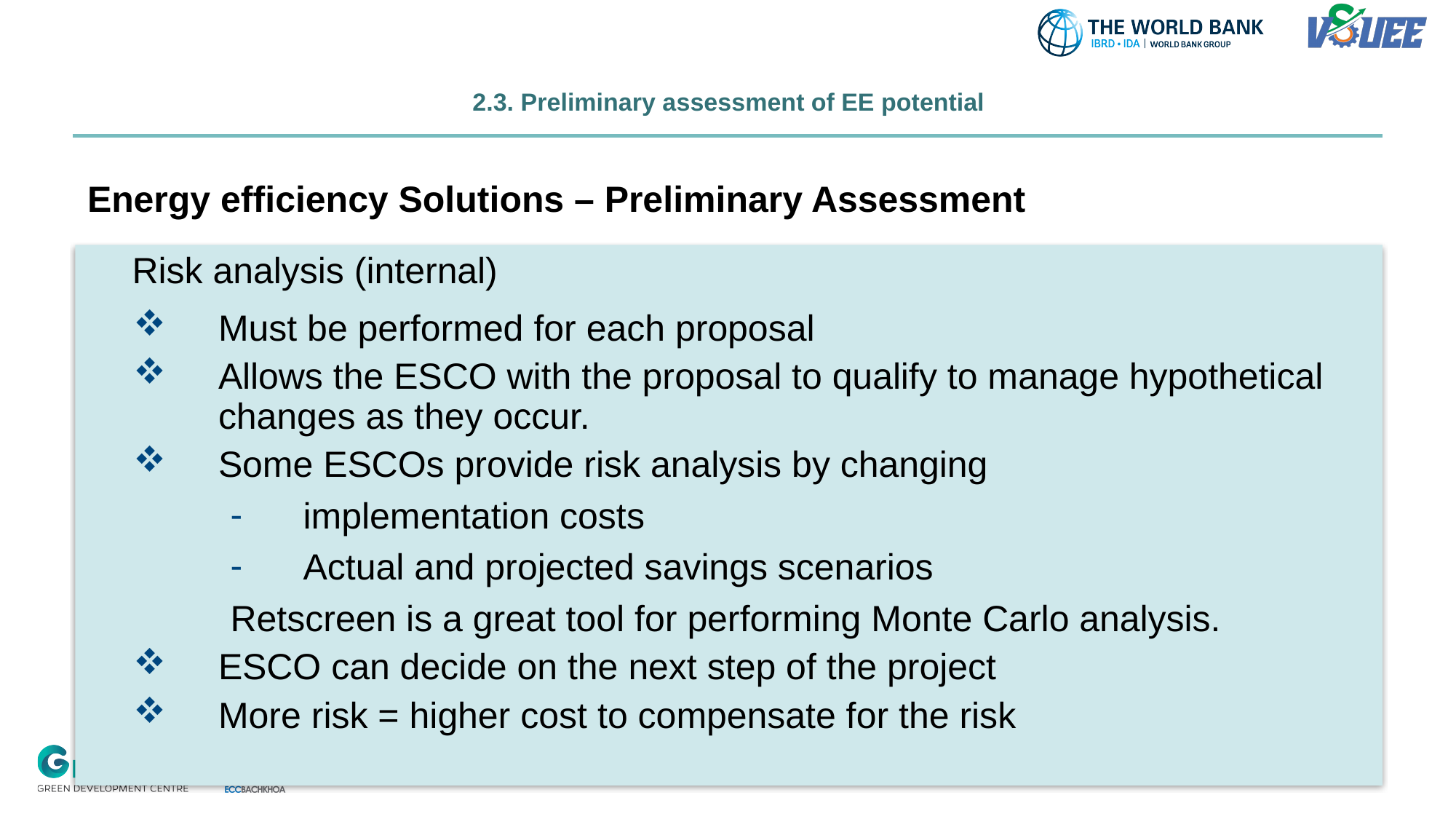

# 2.3. Preliminary assessment of EE potential
Energy efficiency Solutions – Preliminary Assessment
Risk analysis (internal)
Must be performed for each proposal
Allows the ESCO with the proposal to qualify to manage hypothetical changes as they occur.
Some ESCOs provide risk analysis by changing
implementation costs
Actual and projected savings scenarios
Retscreen is a great tool for performing Monte Carlo analysis.
ESCO can decide on the next step of the project
More risk = higher cost to compensate for the risk